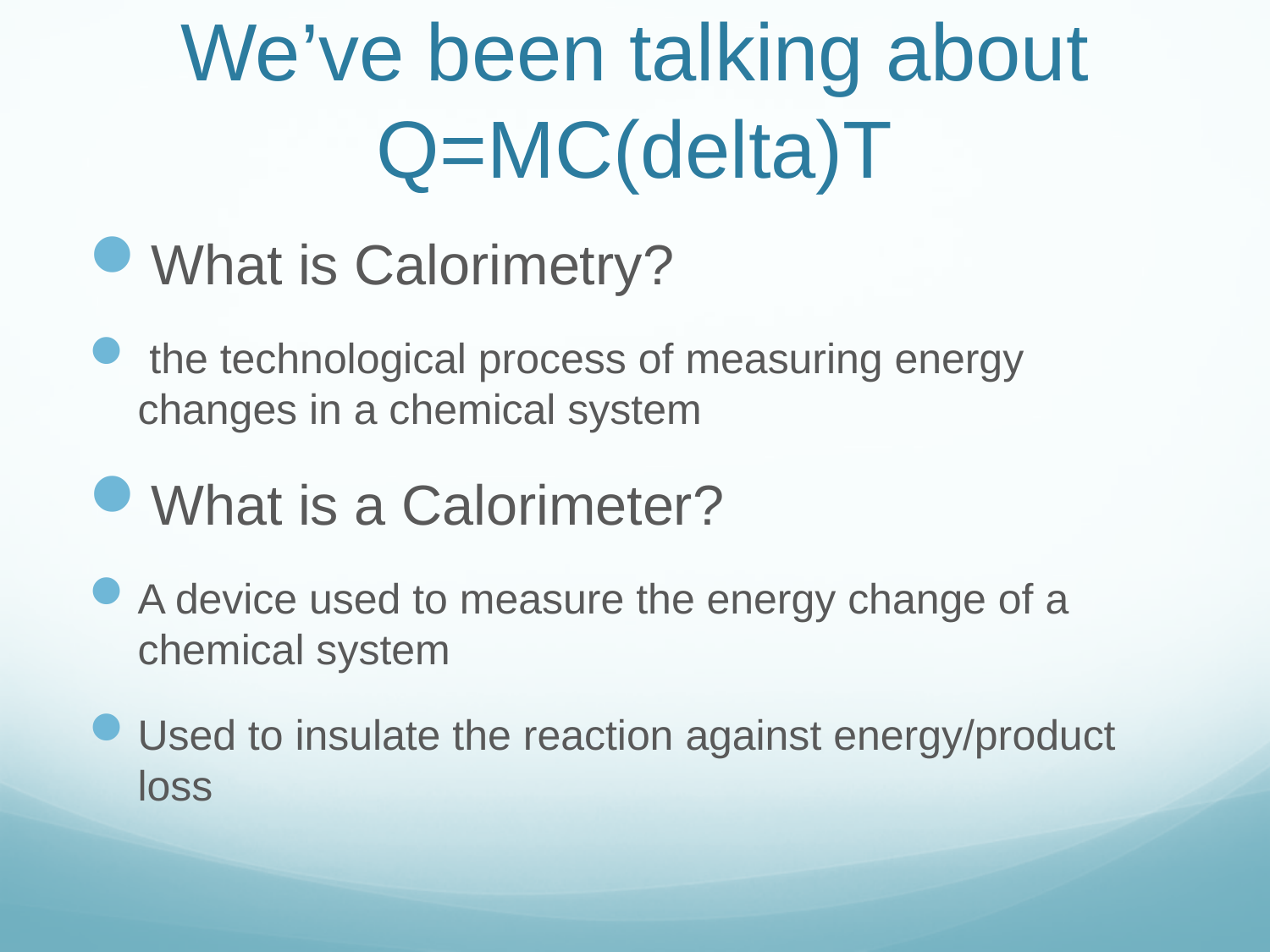

# We’ve been talking about Q=MC(delta)T
What is Calorimetry?
 the technological process of measuring energy changes in a chemical system
What is a Calorimeter?
A device used to measure the energy change of a chemical system
Used to insulate the reaction against energy/product loss